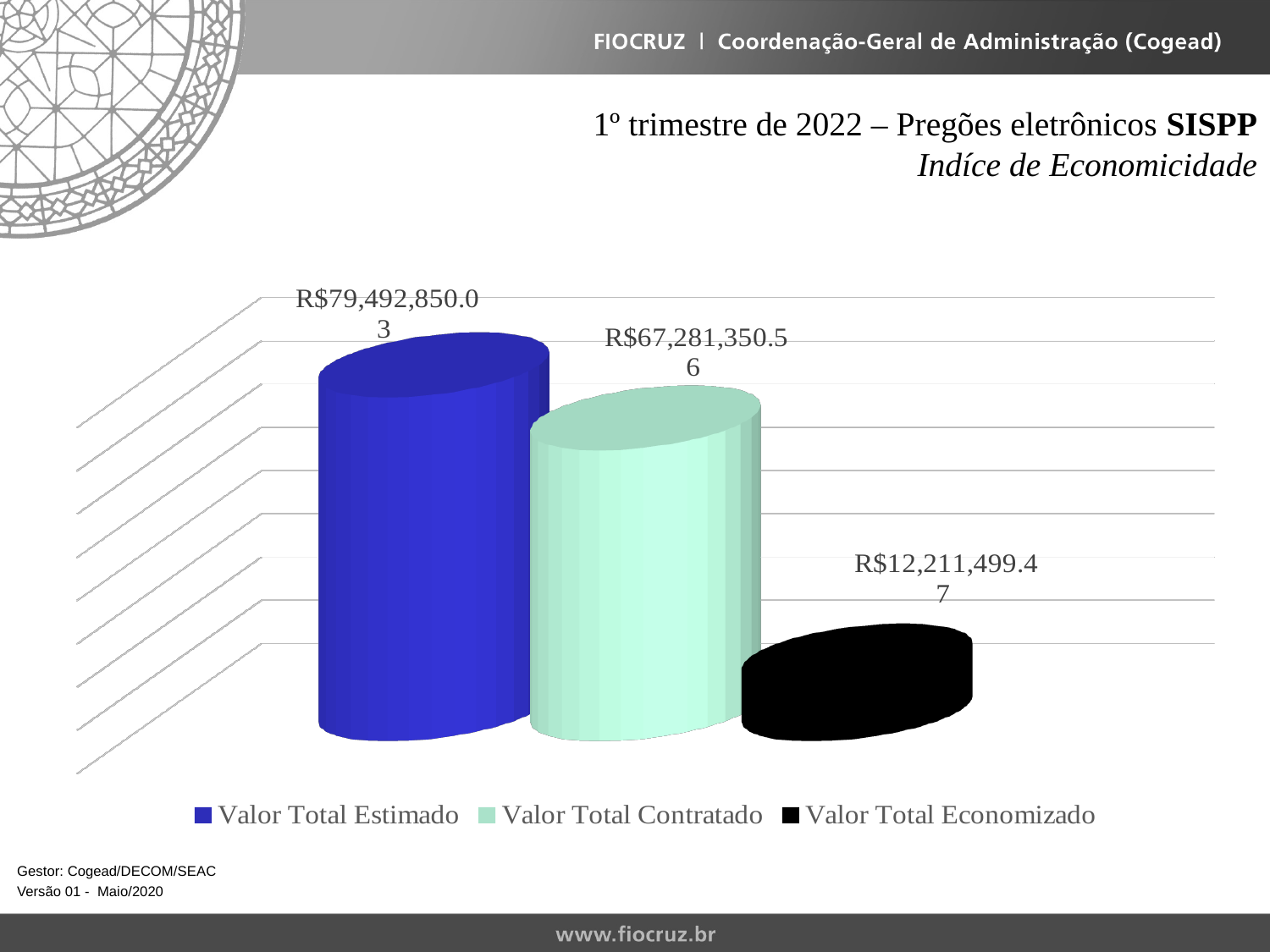

1º trimestre de 2022 – Pregões eletrônicos SISPP
Indíce de Economicidade

[unsupported chart]

Gestor: Cogead/DECOM/SEAC
Versão 01 -  Maio/2020